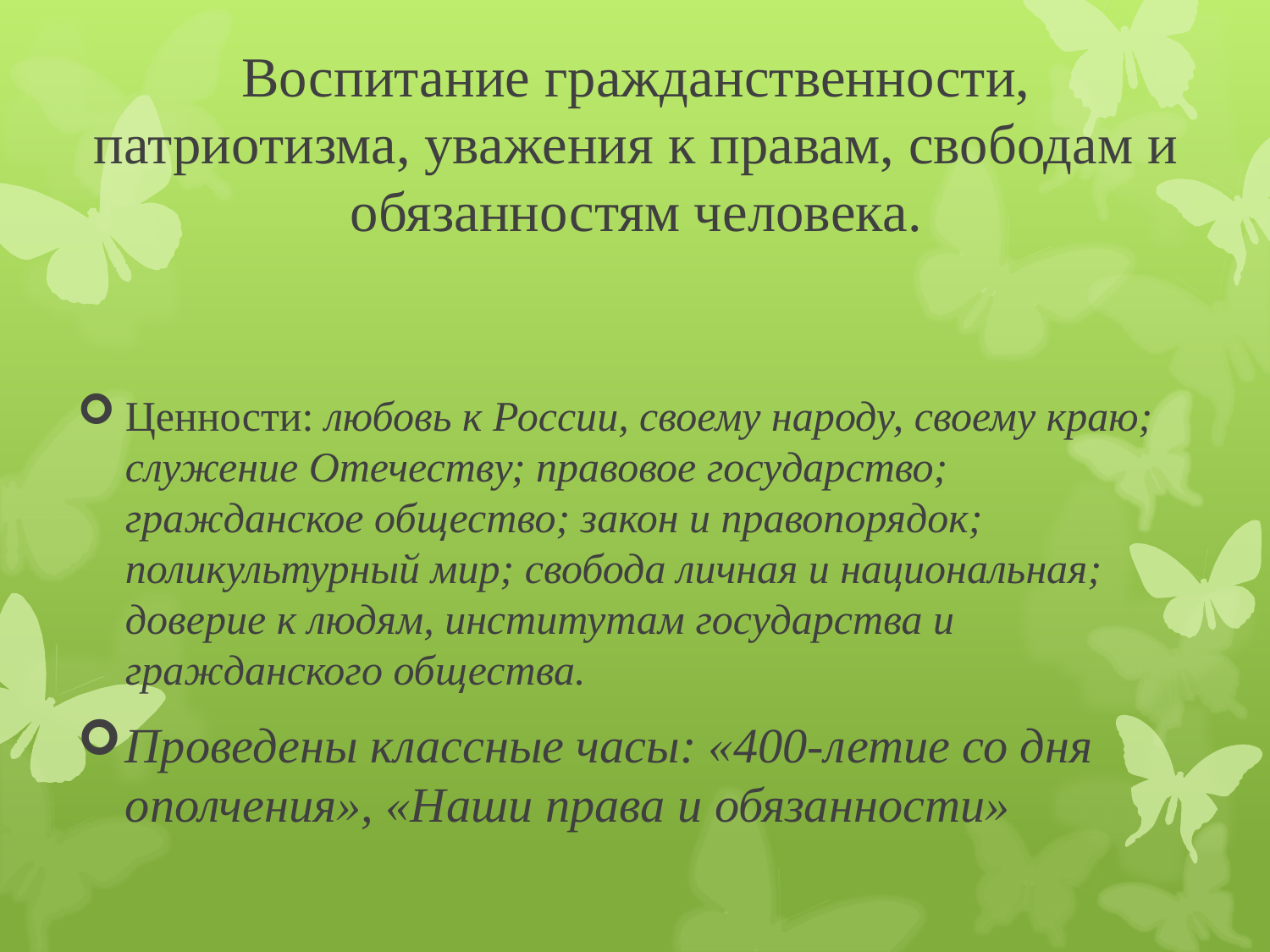

# Воспитание гражданственности, патриотизма, уважения к правам, свободам и обязанностям человека.
Ценности: любовь к России, своему народу, своему краю; служение Отечеству; правовое государство; гражданское общество; закон и правопорядок; поликультурный мир; свобода личная и национальная; доверие к людям, институтам государства и гражданского общества.
Проведены классные часы: «400-летие со дня ополчения», «Наши права и обязанности»